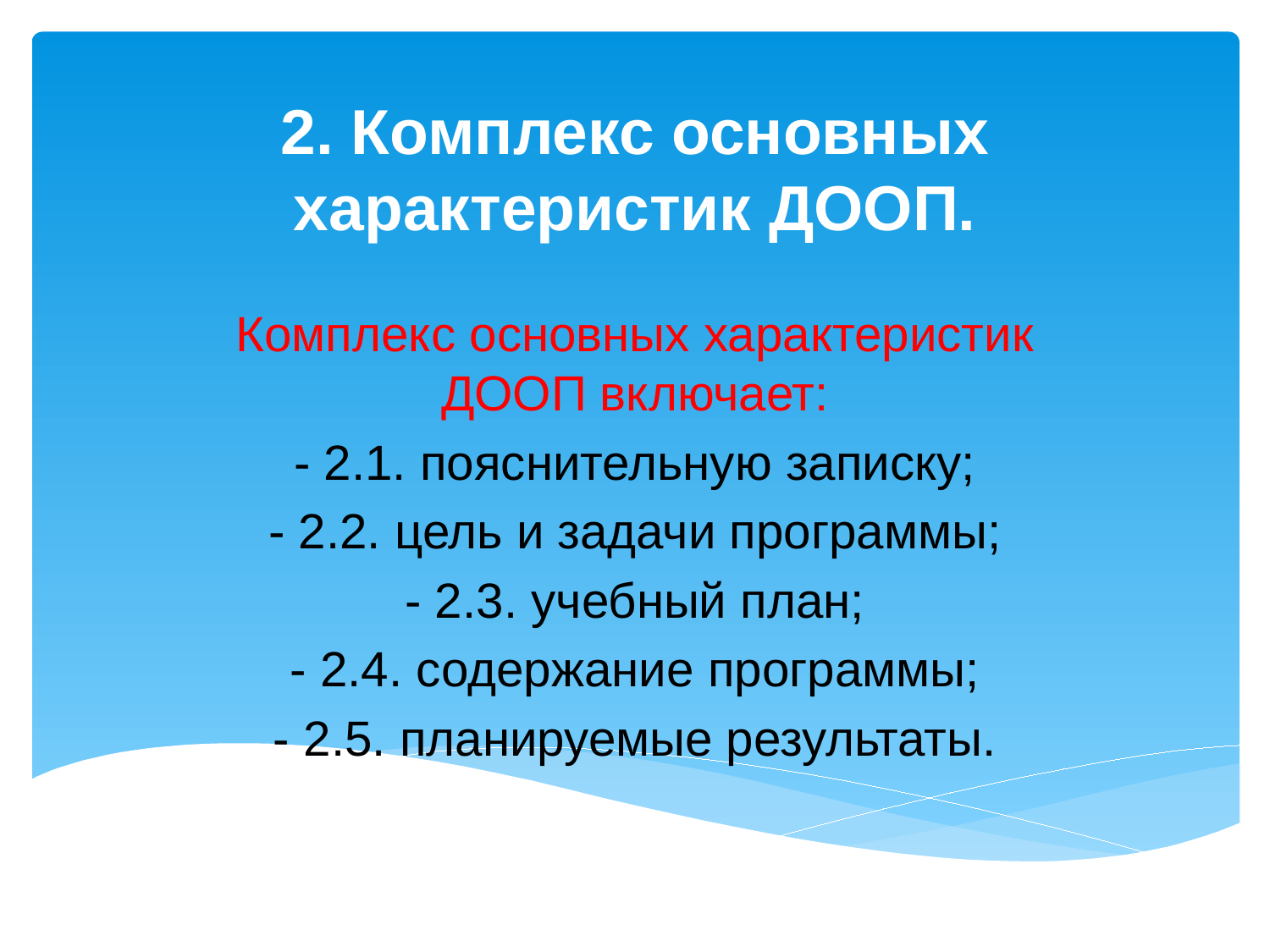

# 2. Комплекс основных характеристик ДООП.
Комплекс основных характеристик ДООП включает:
- 2.1. пояснительную записку;
- 2.2. цель и задачи программы;
- 2.3. учебный план;
- 2.4. содержание программы;
- 2.5. планируемые результаты.